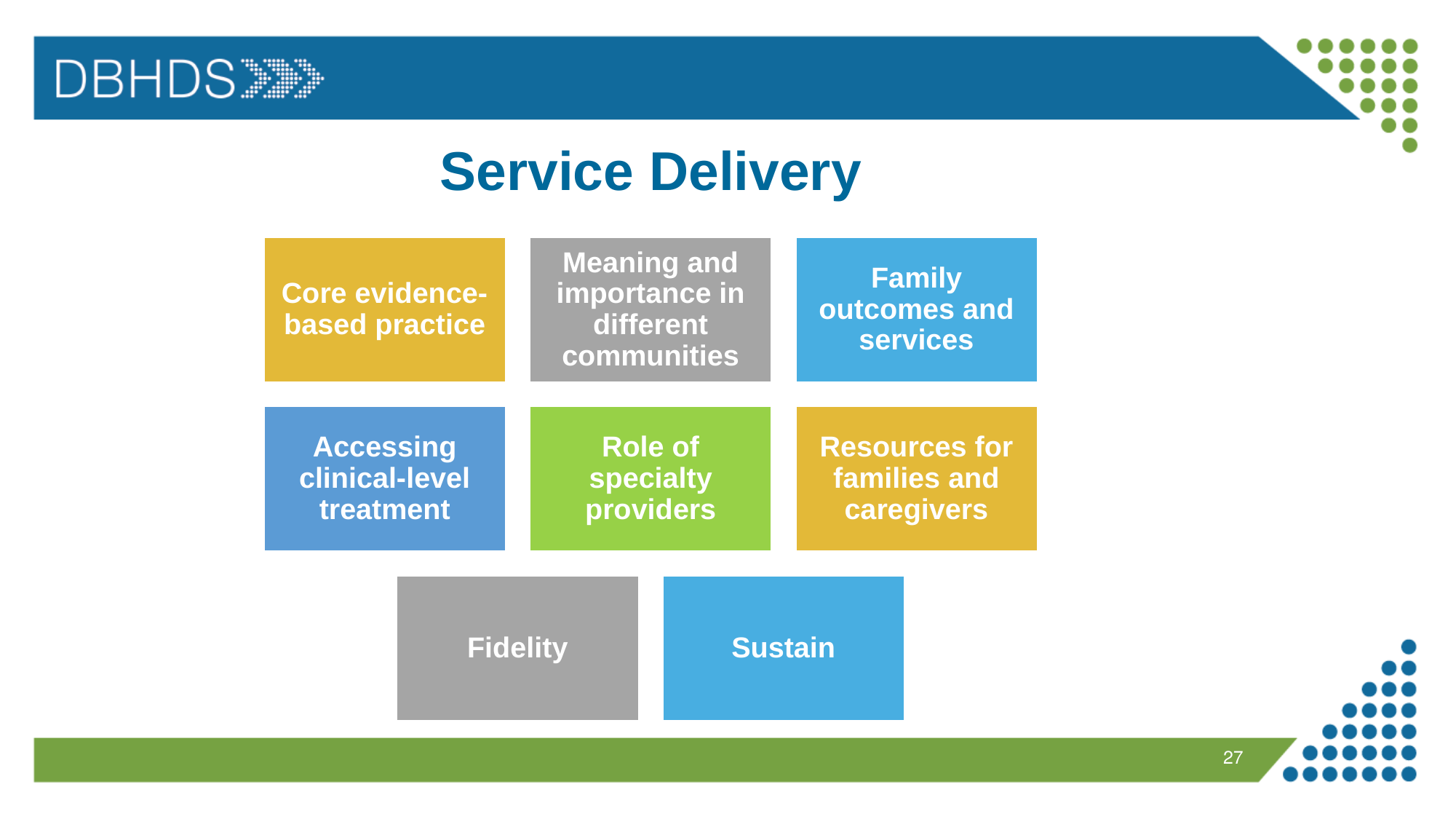

# Service Delivery
December 11, 2024
Core evidence-based practice
Meaning and importance in different communities
Family outcomes and services
Accessing clinical-level treatment
Role of specialty providers
Resources for families and caregivers
Fidelity
Sustain
27
FFY 2023 SPP/APR VICC Presentation